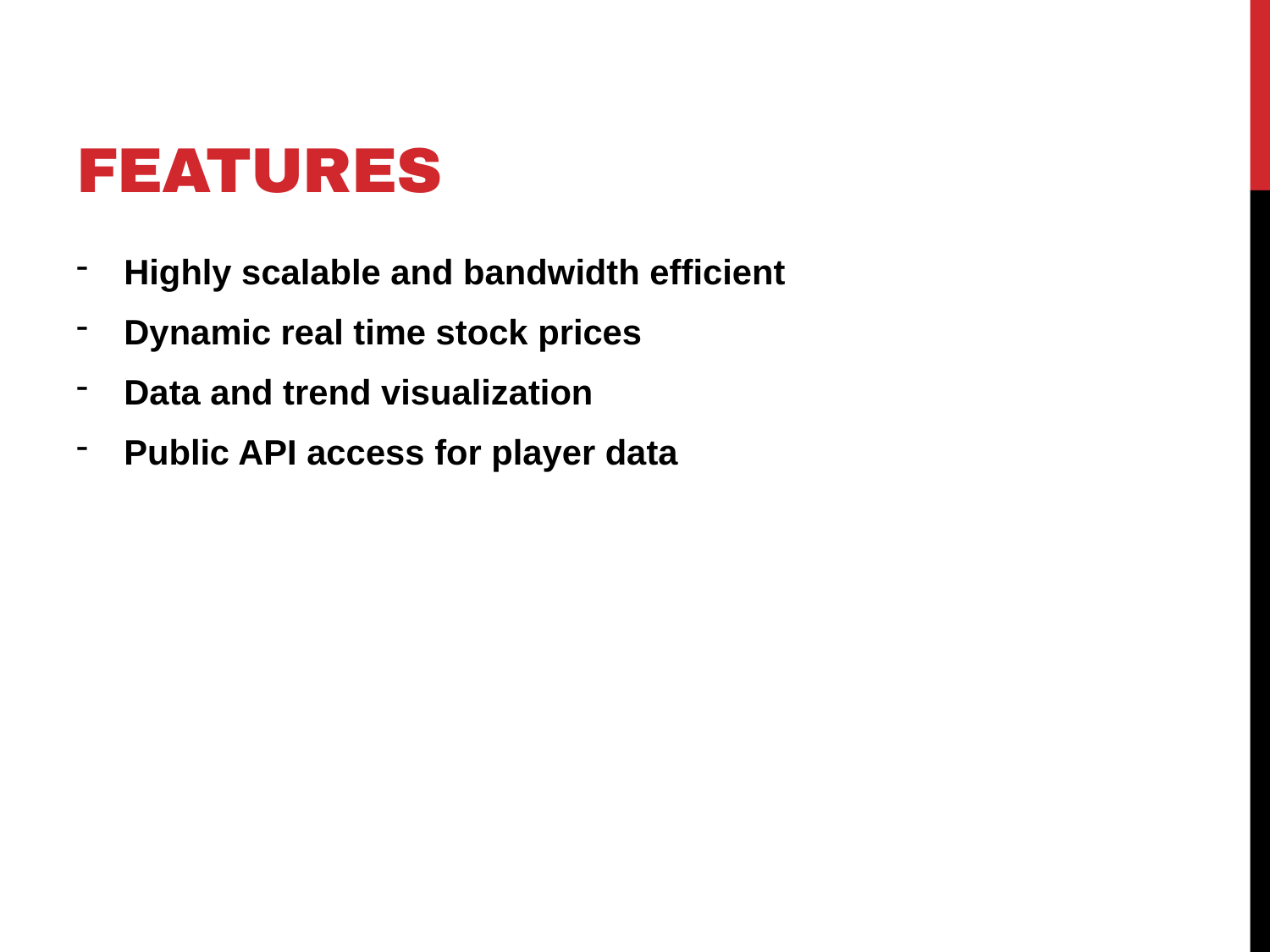

# Features
Highly scalable and bandwidth efficient
Dynamic real time stock prices
Data and trend visualization
Public API access for player data